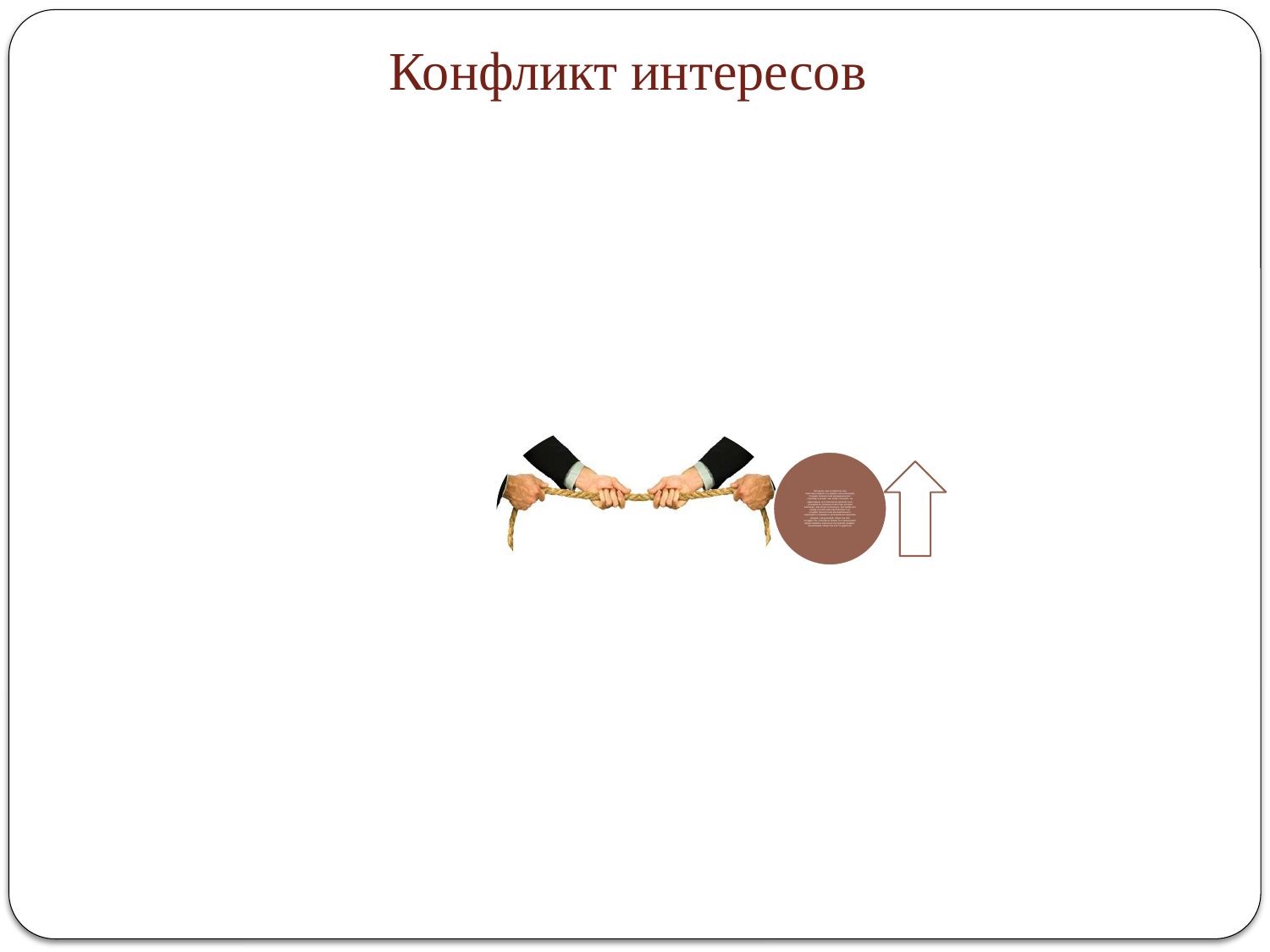

# Конфликт интересов
Ситуация, при которой личная заинтересованность (прямая или косвенная) государственного или муниципального служащего влияет или может повлиять на надлежащее исполнение им должностных (служебных) обязанностей и при которой возникает или может возникнуть противоречие между личной заинтересованностью государственного или муниципального служащего и правами и законными интересами граждан, организаций, общества или государства, способное привести к причинению вреда правам и законным интересам граждан, организаций, общества или государства.